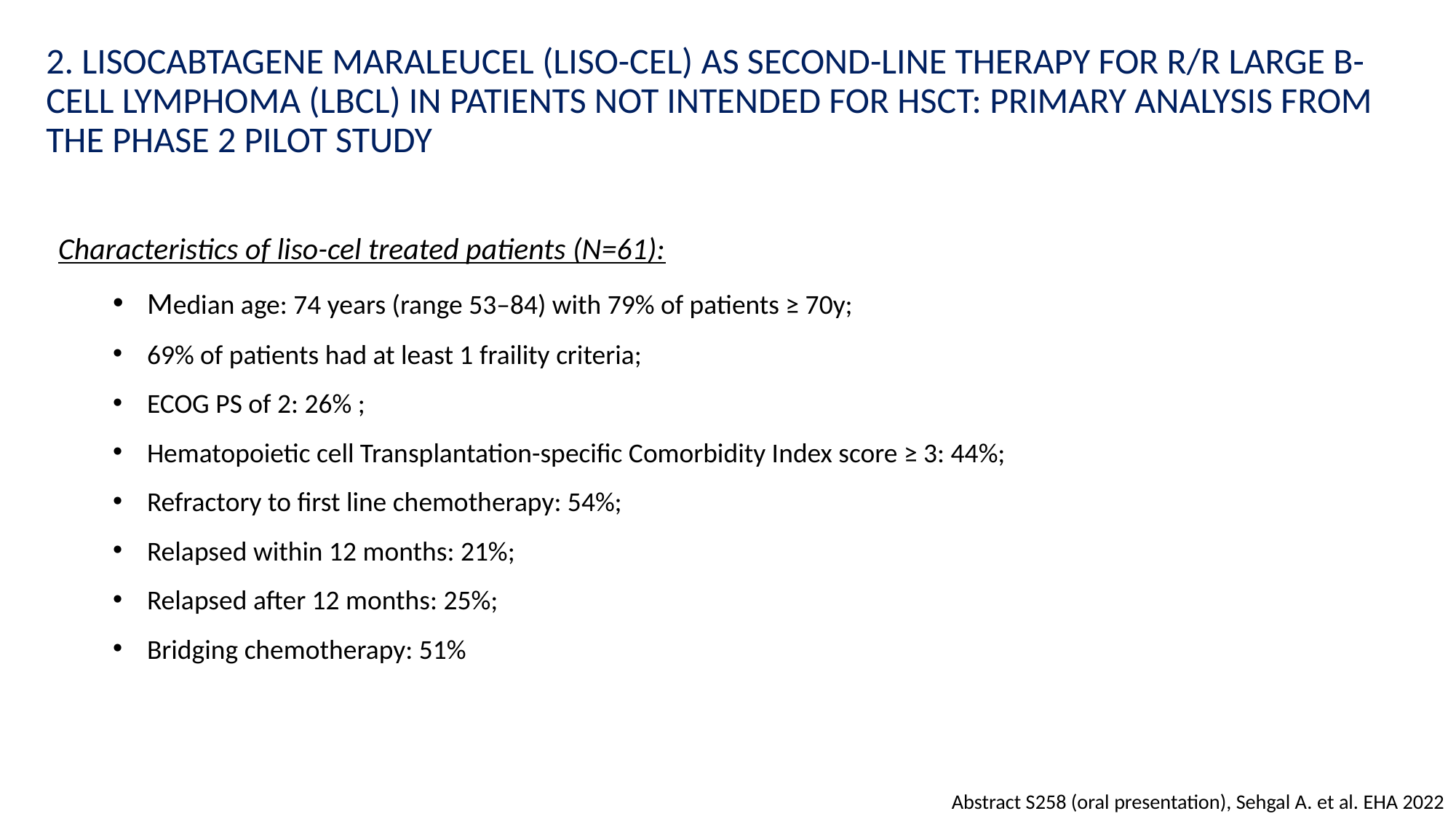

# 2. LISOCABTAGENE MARALEUCEL (LISO-CEL) AS SECOND-LINE THERAPY FOR R/R LARGE B-CELL LYMPHOMA (LBCL) IN PATIENTS NOT INTENDED FOR HSCT: PRIMARY ANALYSIS FROM THE PHASE 2 PILOT STUDY
Characteristics of liso-cel treated patients (N=61):
Median age: 74 years (range 53–84) with 79% of patients ≥ 70y;
69% of patients had at least 1 fraility criteria;
ECOG PS of 2: 26% ;
Hematopoietic cell Transplantation-specific Comorbidity Index score ≥ 3: 44%;
Refractory to first line chemotherapy: 54%;
Relapsed within 12 months: 21%;
Relapsed after 12 months: 25%;
Bridging chemotherapy: 51%
Abstract S258 (oral presentation), Sehgal A. et al. EHA 2022